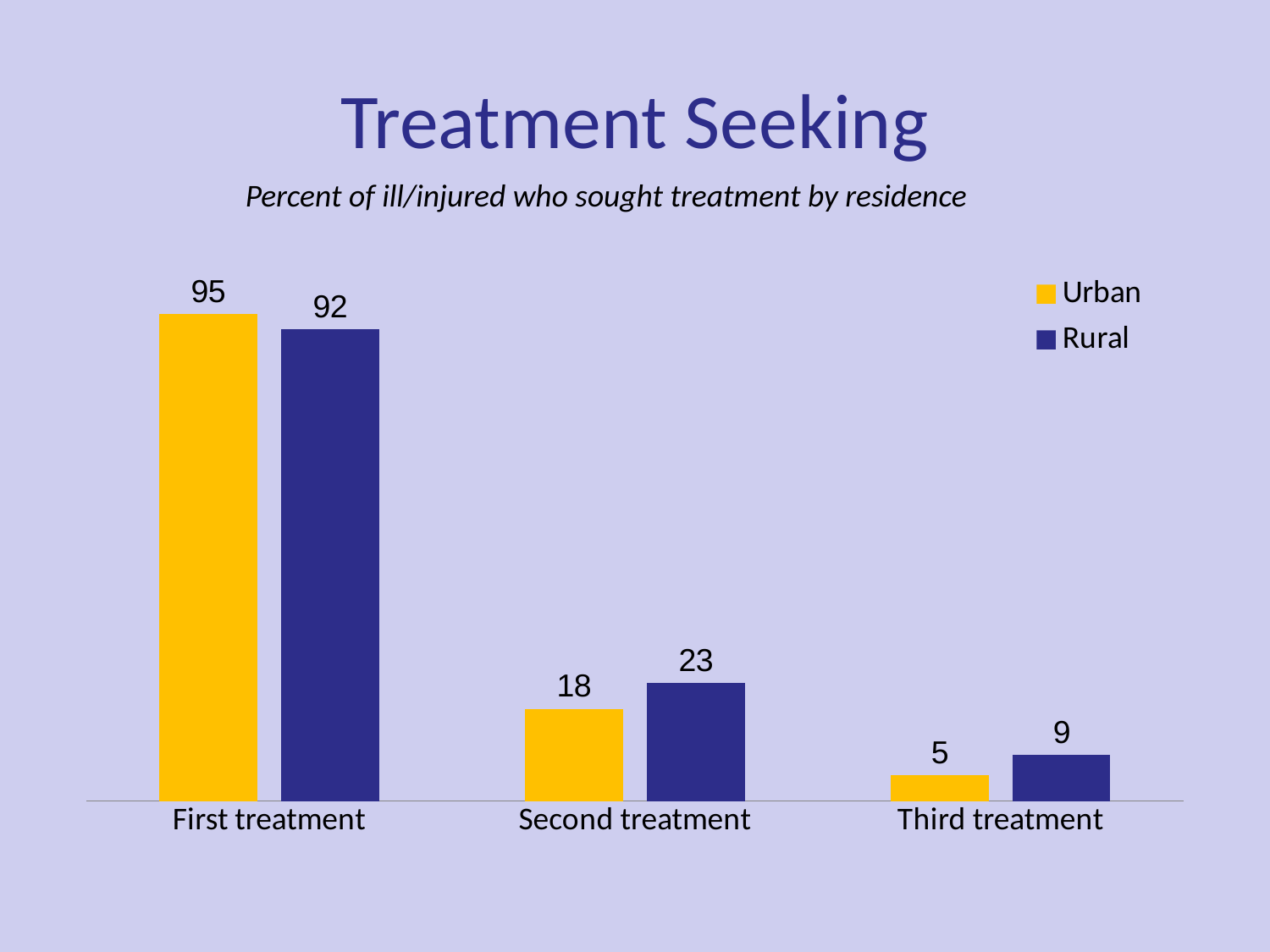

# Treatment Seeking
Percent of ill/injured who sought treatment by residence

### Chart

| Category | Urban  | Rural |
|---|---|---|
| First treatment | 95.0 | 92.0 |
| Second treatment | 18.0 | 23.0 |
| Third treatment | 5.0 | 9.0 |